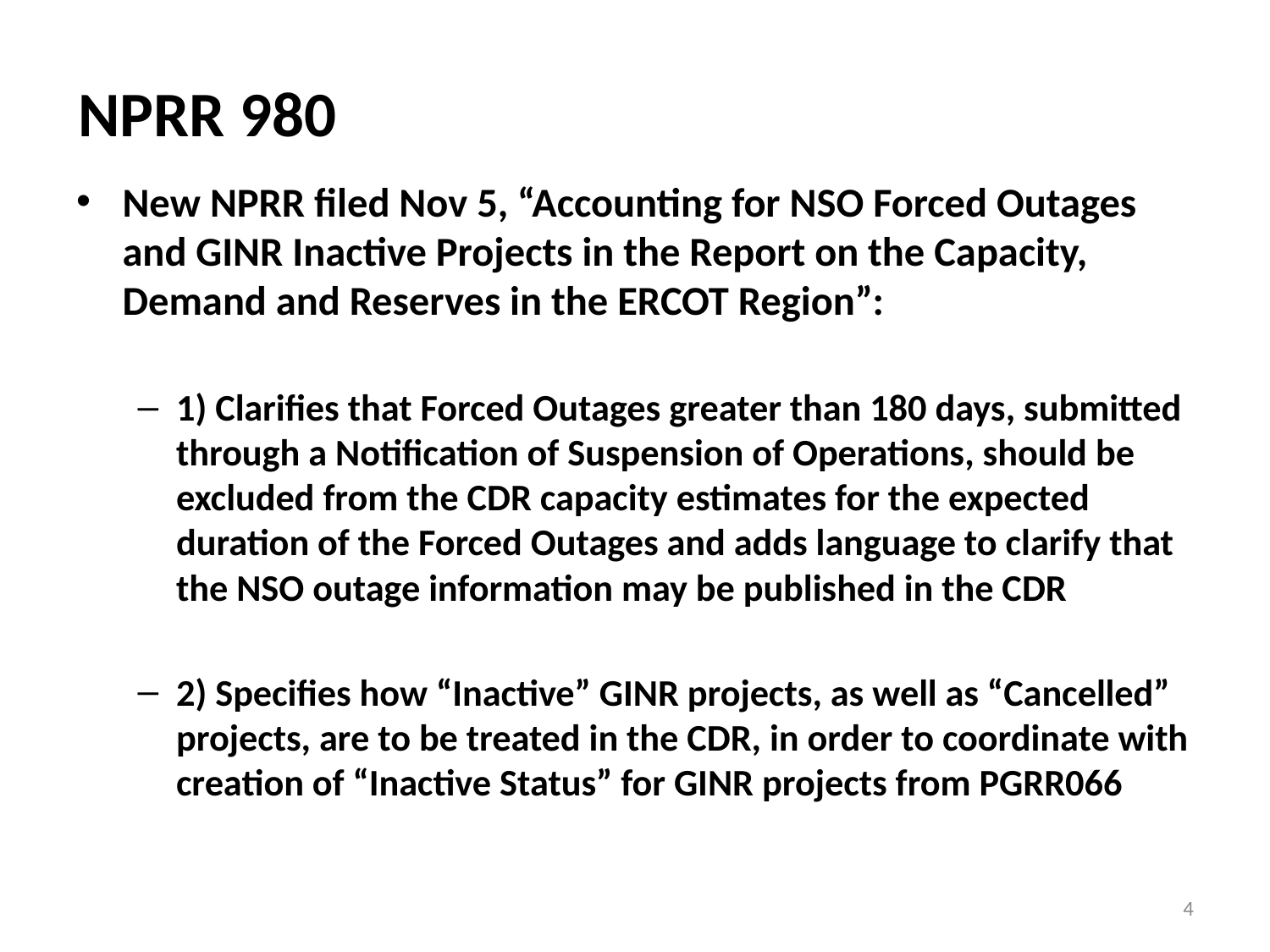

# NPRR 980
New NPRR filed Nov 5, “Accounting for NSO Forced Outages and GINR Inactive Projects in the Report on the Capacity, Demand and Reserves in the ERCOT Region”:

1) Clarifies that Forced Outages greater than 180 days, submitted through a Notification of Suspension of Operations, should be excluded from the CDR capacity estimates for the expected duration of the Forced Outages and adds language to clarify that the NSO outage information may be published in the CDR

2) Specifies how “Inactive” GINR projects, as well as “Cancelled” projects, are to be treated in the CDR, in order to coordinate with creation of “Inactive Status” for GINR projects from PGRR066

4